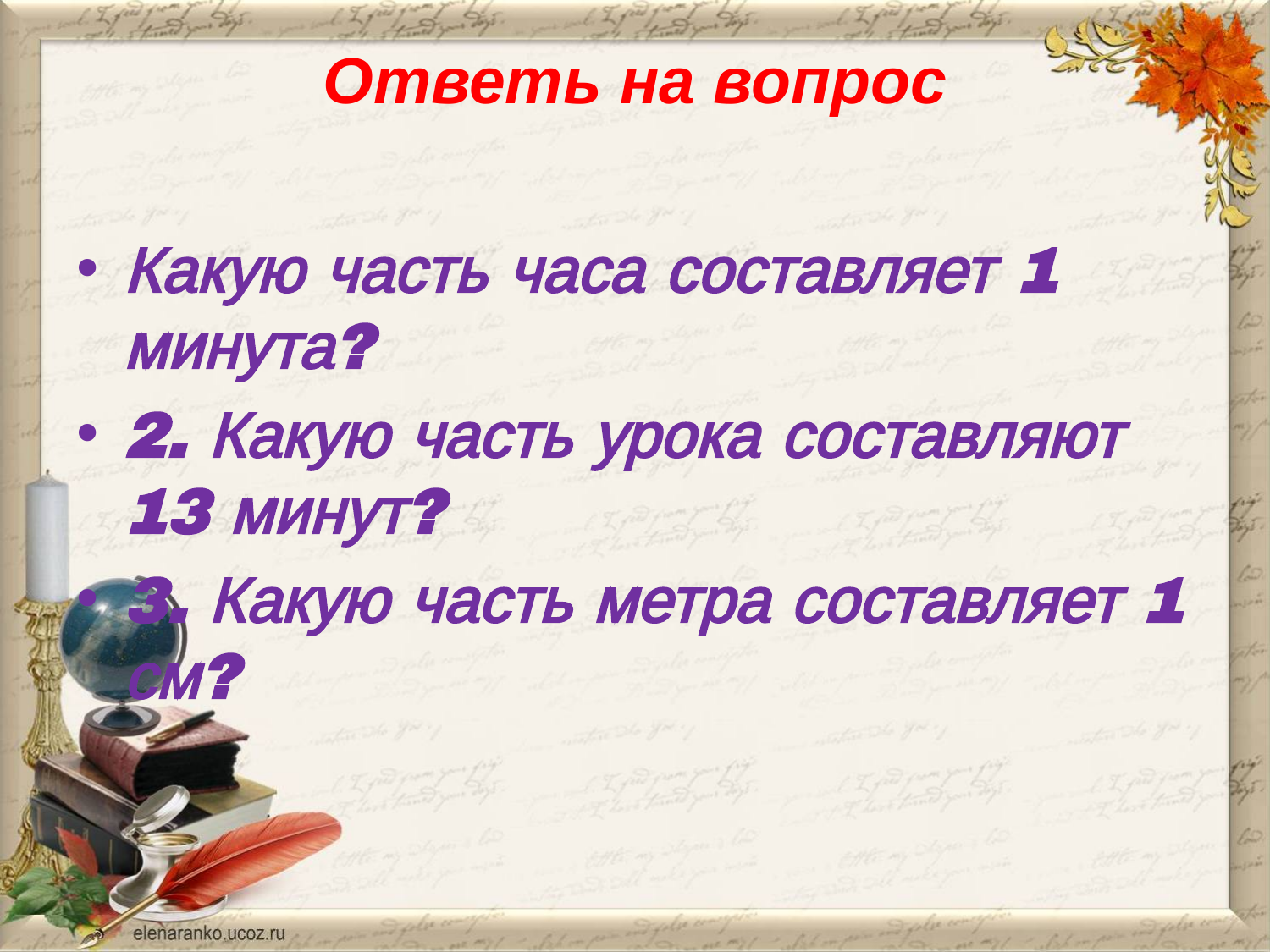

# Ответь на вопрос
Какую часть часа составляет 1 минута?
2. Какую часть урока составляют 13 минут?
3. Какую часть метра составляет 1 см?